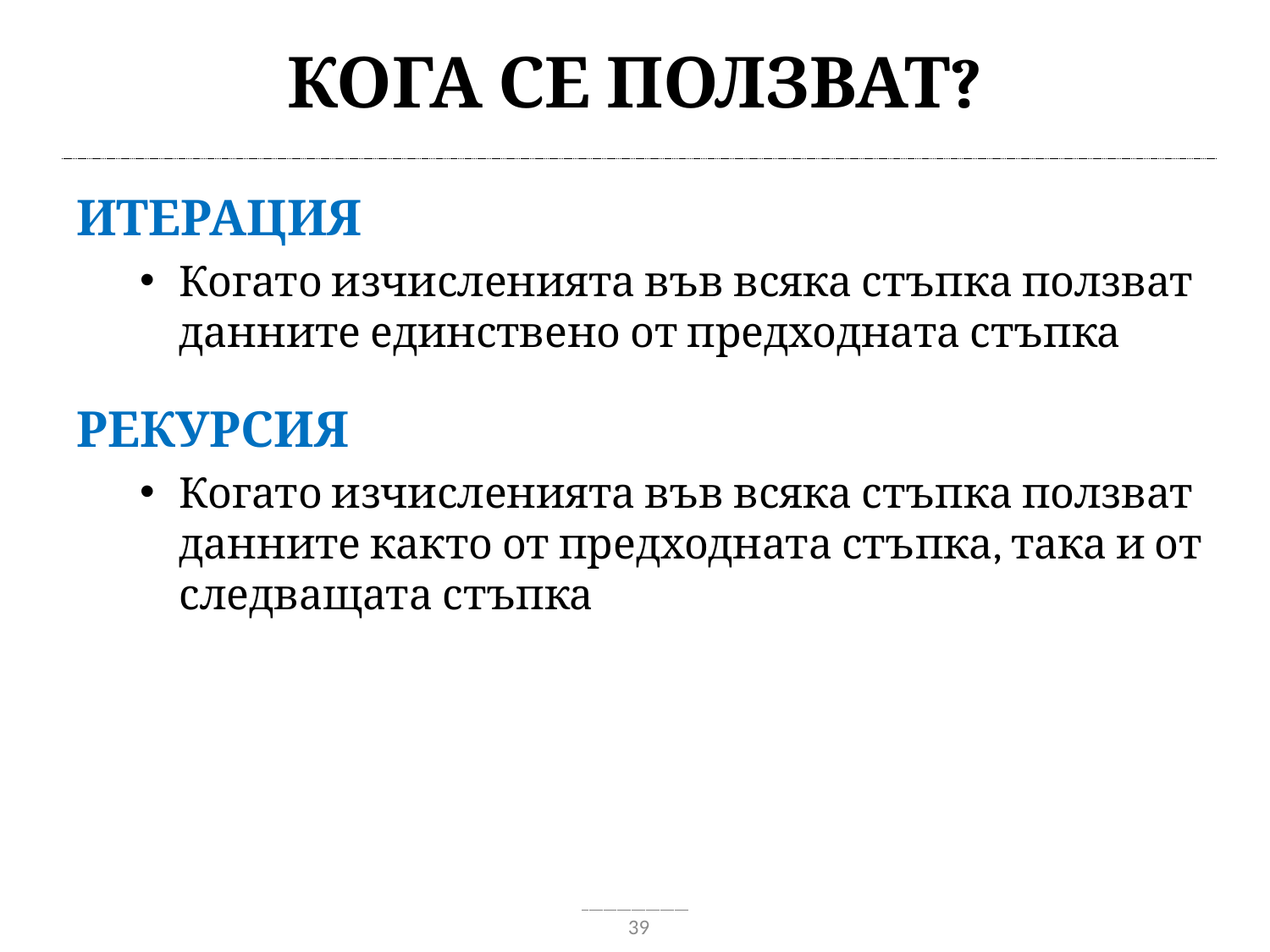

# Кога се ползват?
Итерация
Когато изчисленията във всяка стъпка ползват данните единствено от предходната стъпка
Рекурсия
Когато изчисленията във всяка стъпка ползват данните както от предходната стъпка, така и от следващата стъпка

39